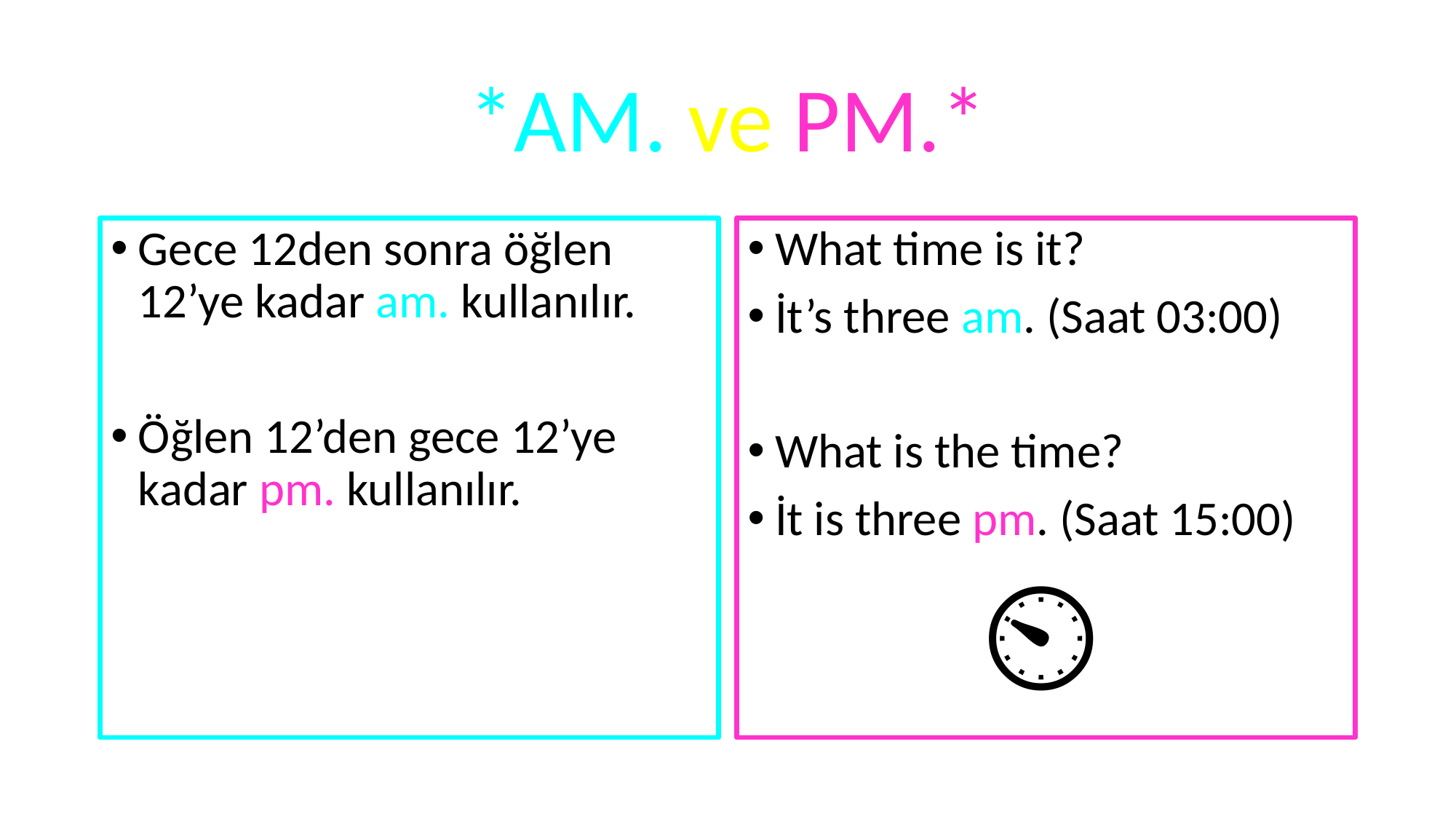

# *AM. ve PM.*
Gece 12den sonra öğlen 12’ye kadar am. kullanılır.

Öğlen 12’den gece 12’ye kadar pm. kullanılır.

What time is it?
İt’s three am. (Saat 03:00)

What is the time?
İt is three pm. (Saat 15:00)
⏲